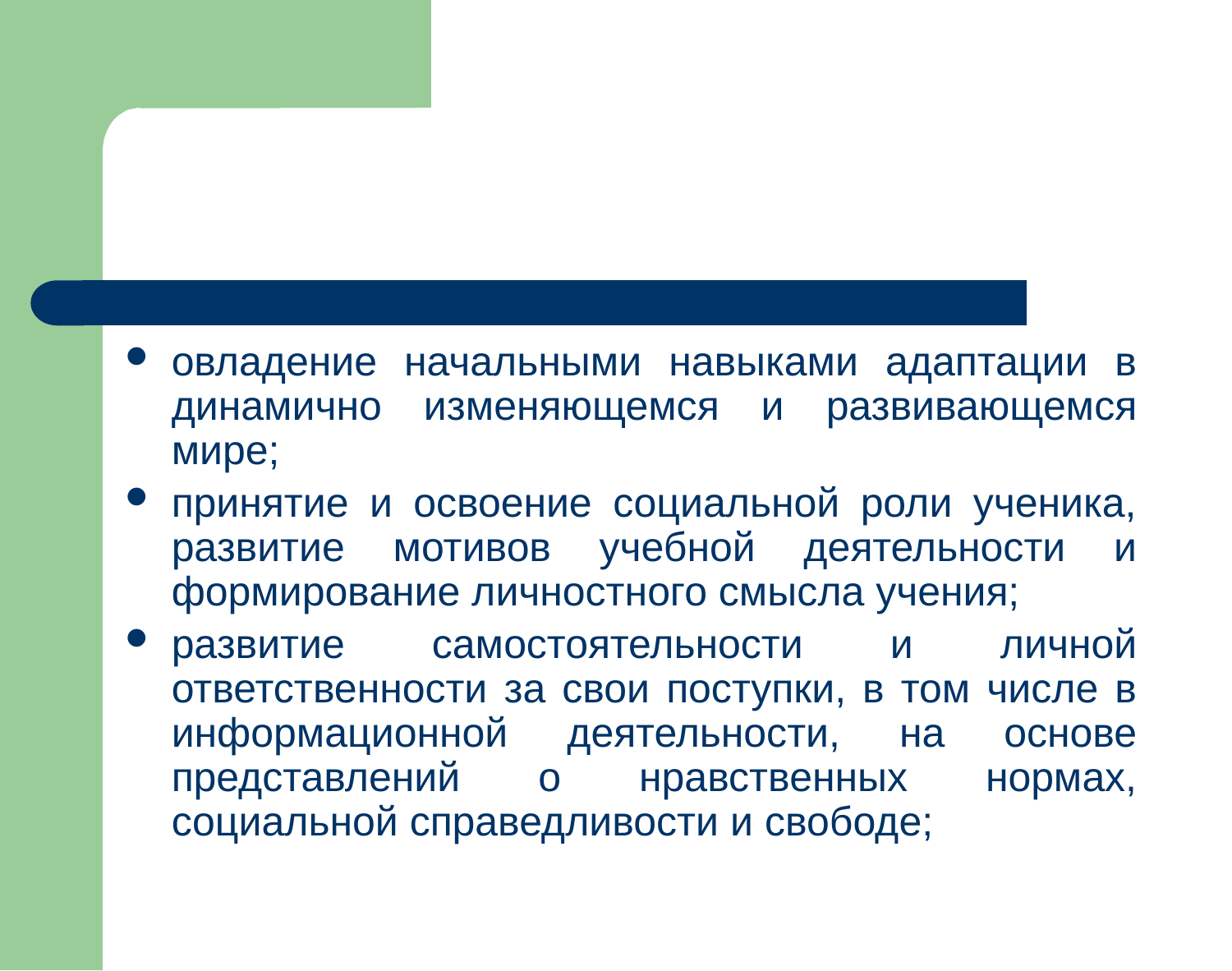

овладение начальными навыками адаптации в динамично изменяющемся и развивающемся мире;
принятие и освоение социальной роли ученика, развитие мотивов учебной деятельности и формирование личностного смысла учения;
развитие самостоятельности и личной ответственности за свои поступки, в том числе в информационной деятельности, на основе представлений о нравственных нормах, социальной справедливости и свободе;